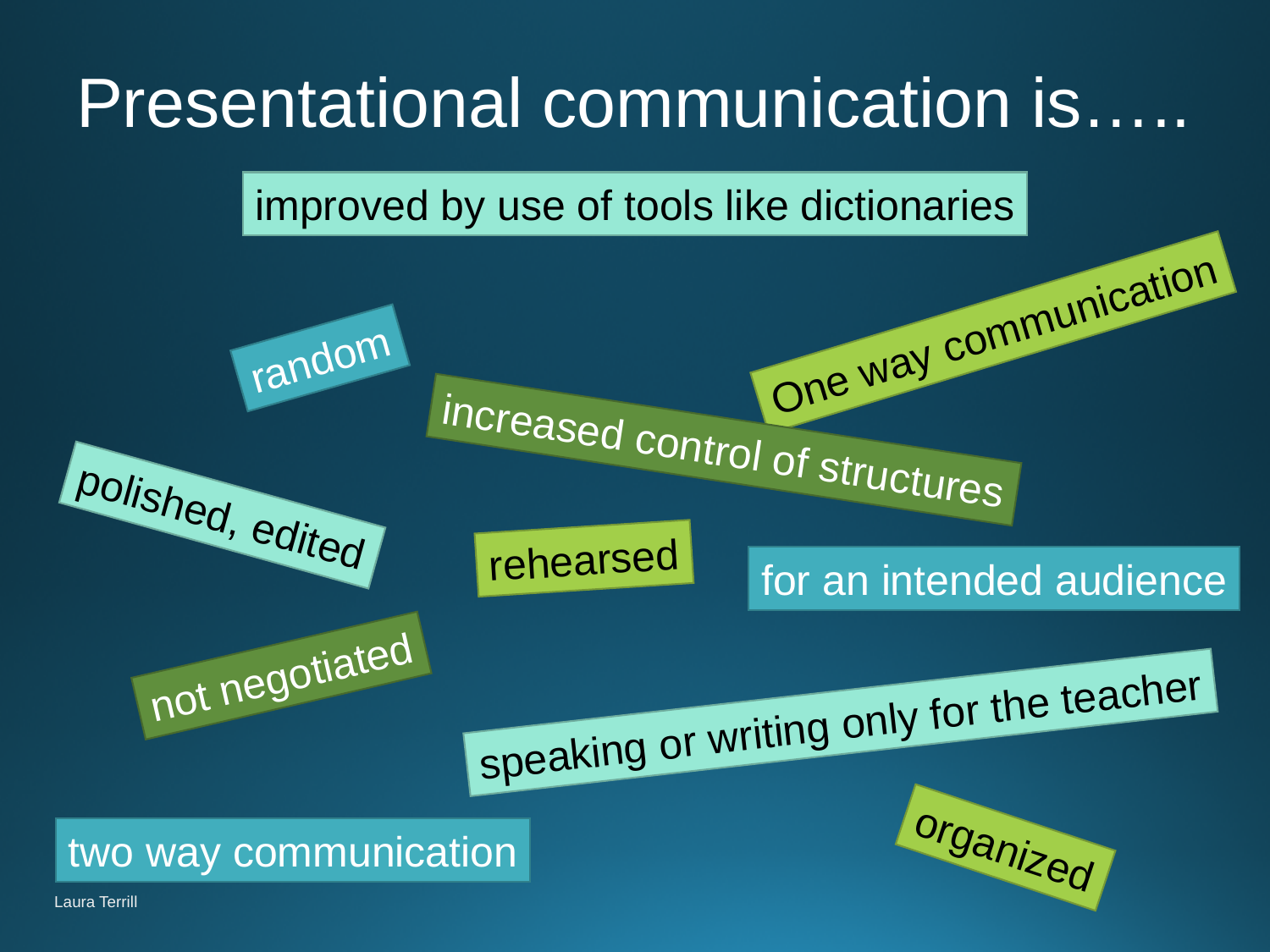

# Presentational communication is…..
improved by use of tools like dictionaries
One way communication
random
increased control of structures
polished, edited
rehearsed
for an intended audience
not negotiated
speaking or writing only for the teacher
organized
two way communication
Laura Terrill